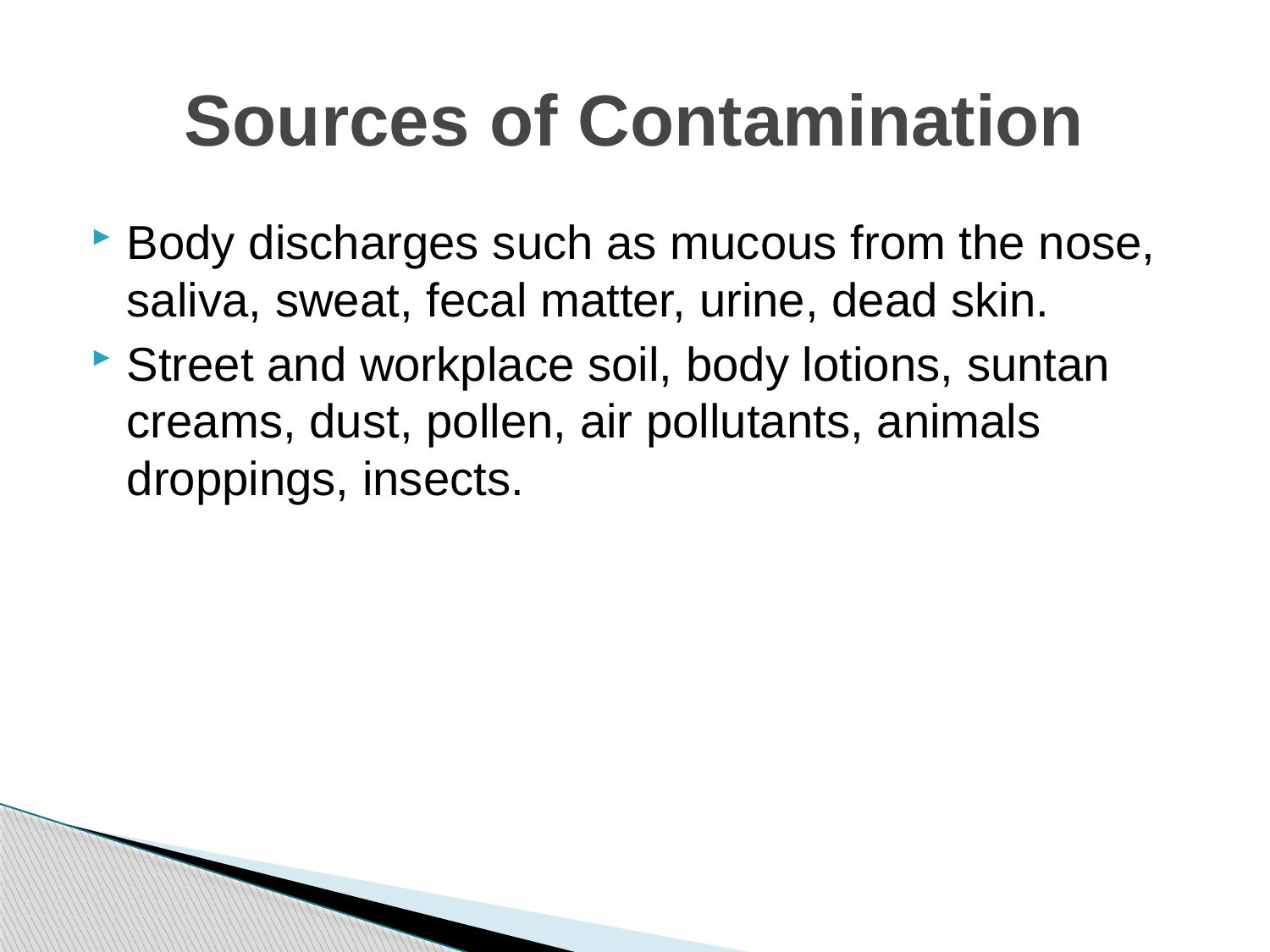

# Sources of Contamination
Body discharges such as mucous from the nose, saliva, sweat, fecal matter, urine, dead skin.
Street and workplace soil, body lotions, suntan creams, dust, pollen, air pollutants, animals droppings, insects.